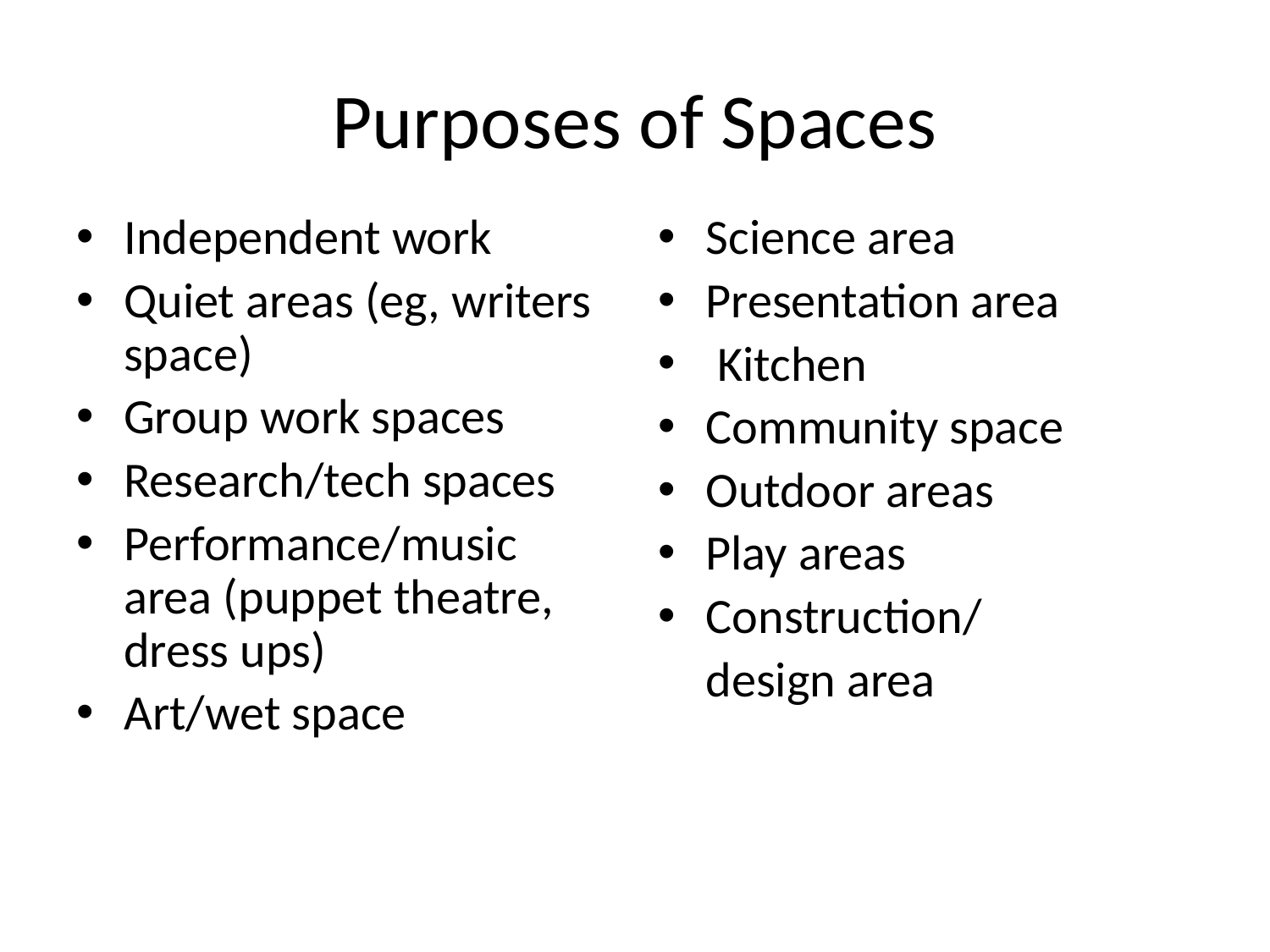

# Purposes of Spaces
Independent work
Quiet areas (eg, writers space)
Group work spaces
Research/tech spaces
Performance/music  area (puppet theatre, dress ups)
Art/wet space

Science area
Presentation area
 Kitchen
Community space
Outdoor areas
Play areas
Construction/
	design area